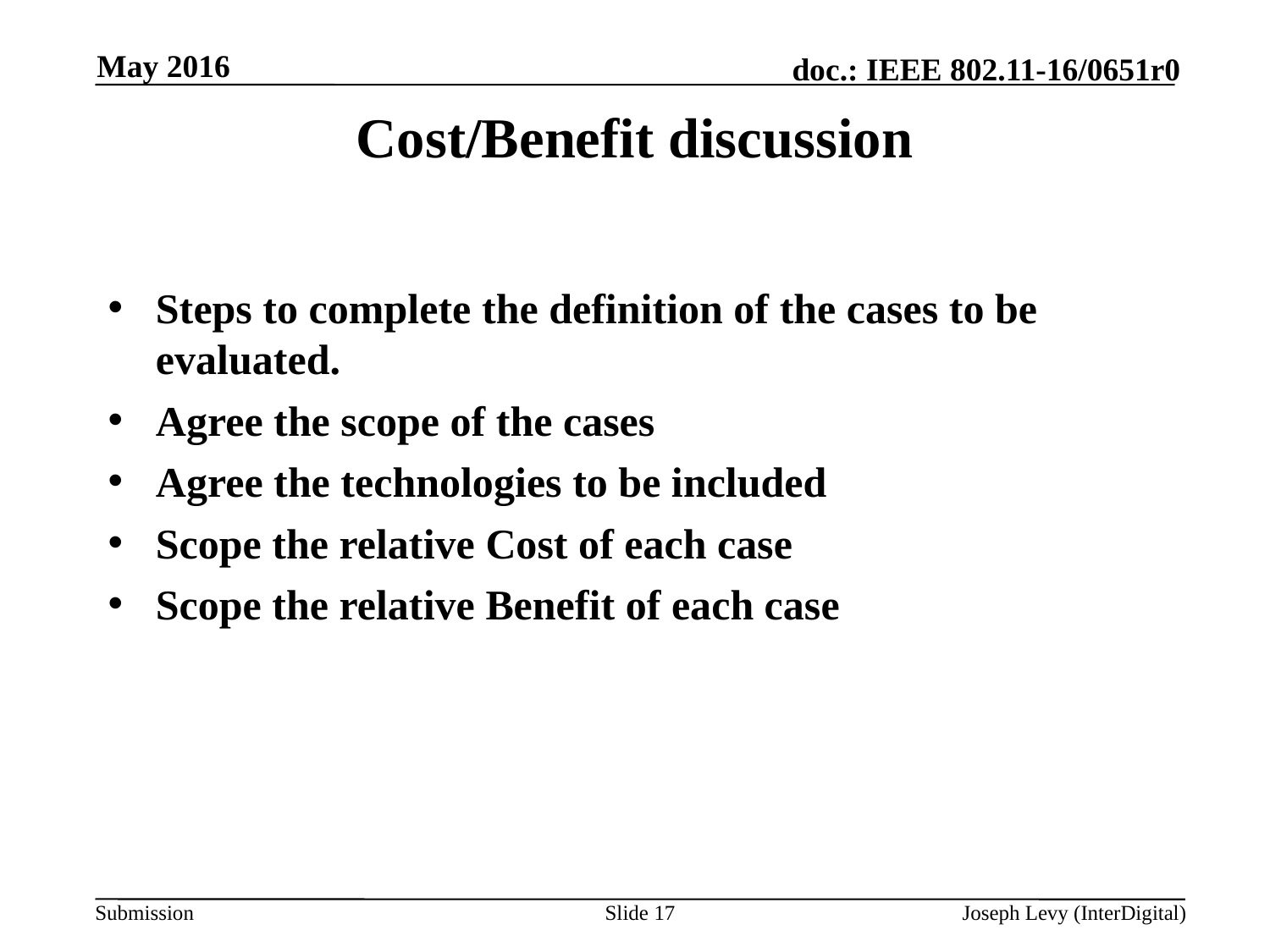

May 2016
# Cost/Benefit discussion

Steps to complete the definition of the cases to be evaluated.
Agree the scope of the cases
Agree the technologies to be included
Scope the relative Cost of each case
Scope the relative Benefit of each case
Slide 17
Joseph Levy (InterDigital)